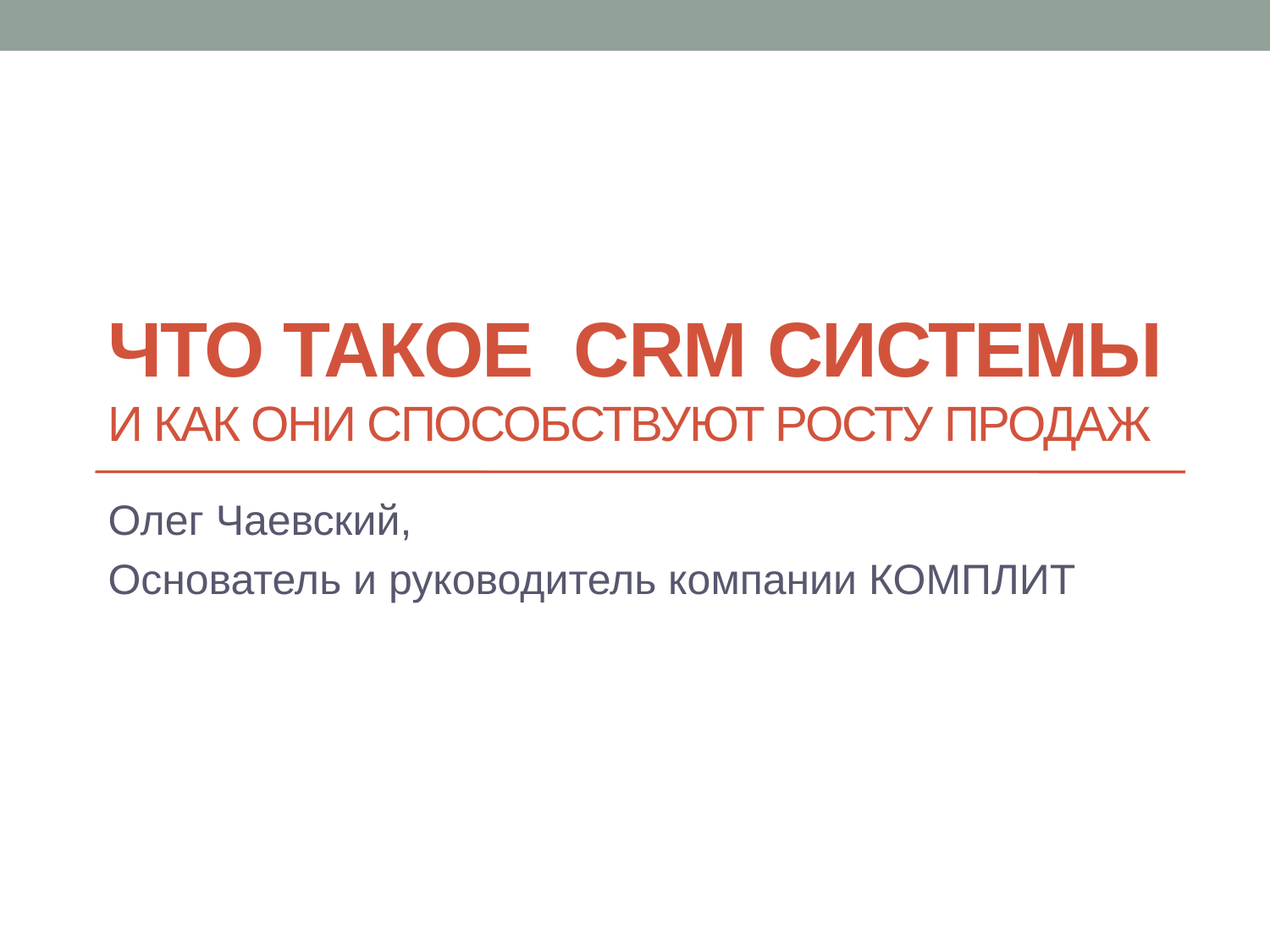

# Что такое  crm системы и как они способствуют росту продаж
Олег Чаевский,
Основатель и руководитель компании КОМПЛИТ